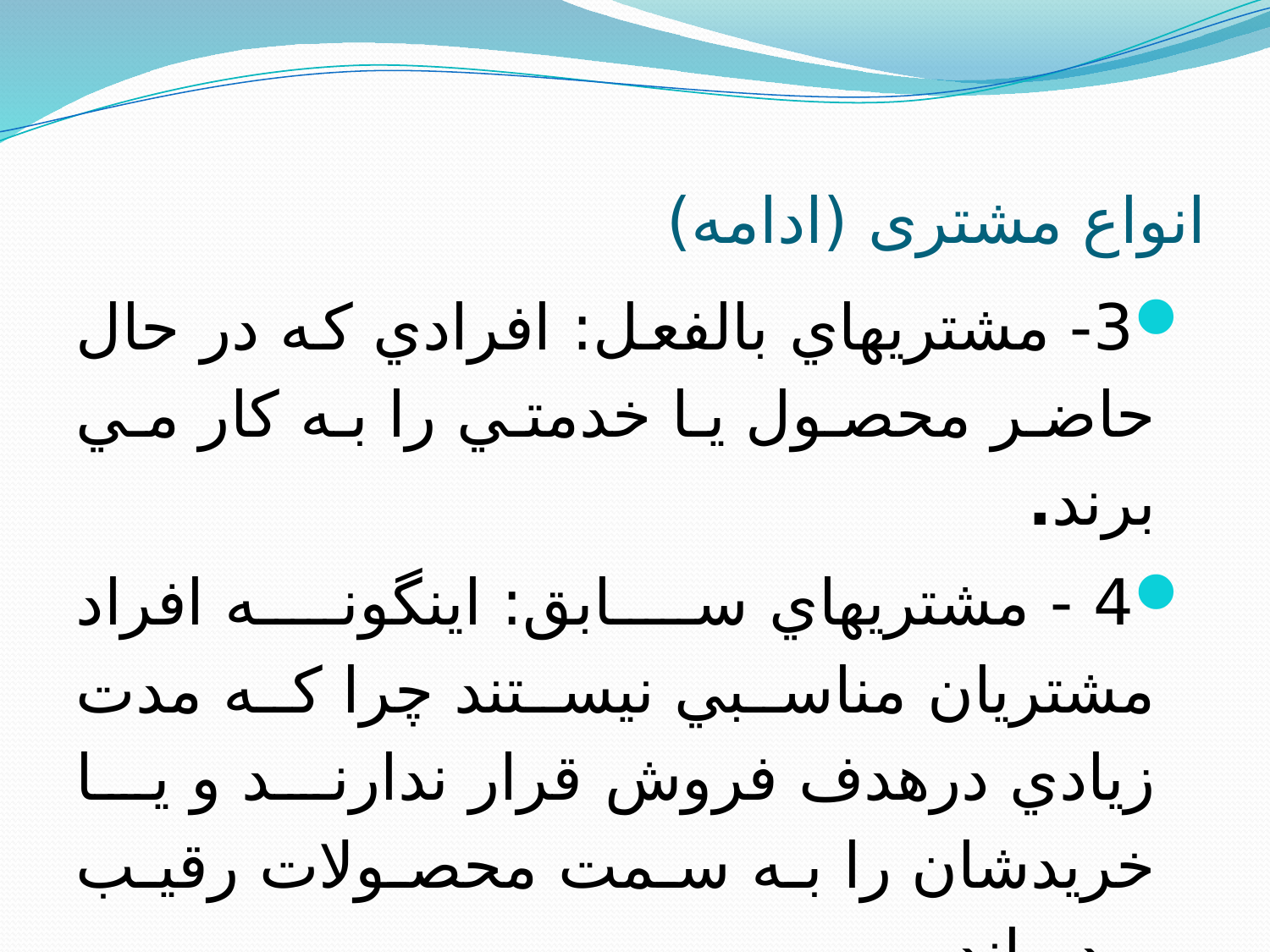

# انواع مشتری (ادامه)
3- مشتريهاي بالفعل: افرادي كه در حال حاضر محصول يا خدمتي را به كار مي برند.
4 - مشتريهاي سابق: اينگونه افراد مشتريان مناسبي نيستند چرا كه مدت زيادي درهدف فروش قرار ندارند و يا خريدشان را به سمت محصولات رقيب برده اند.